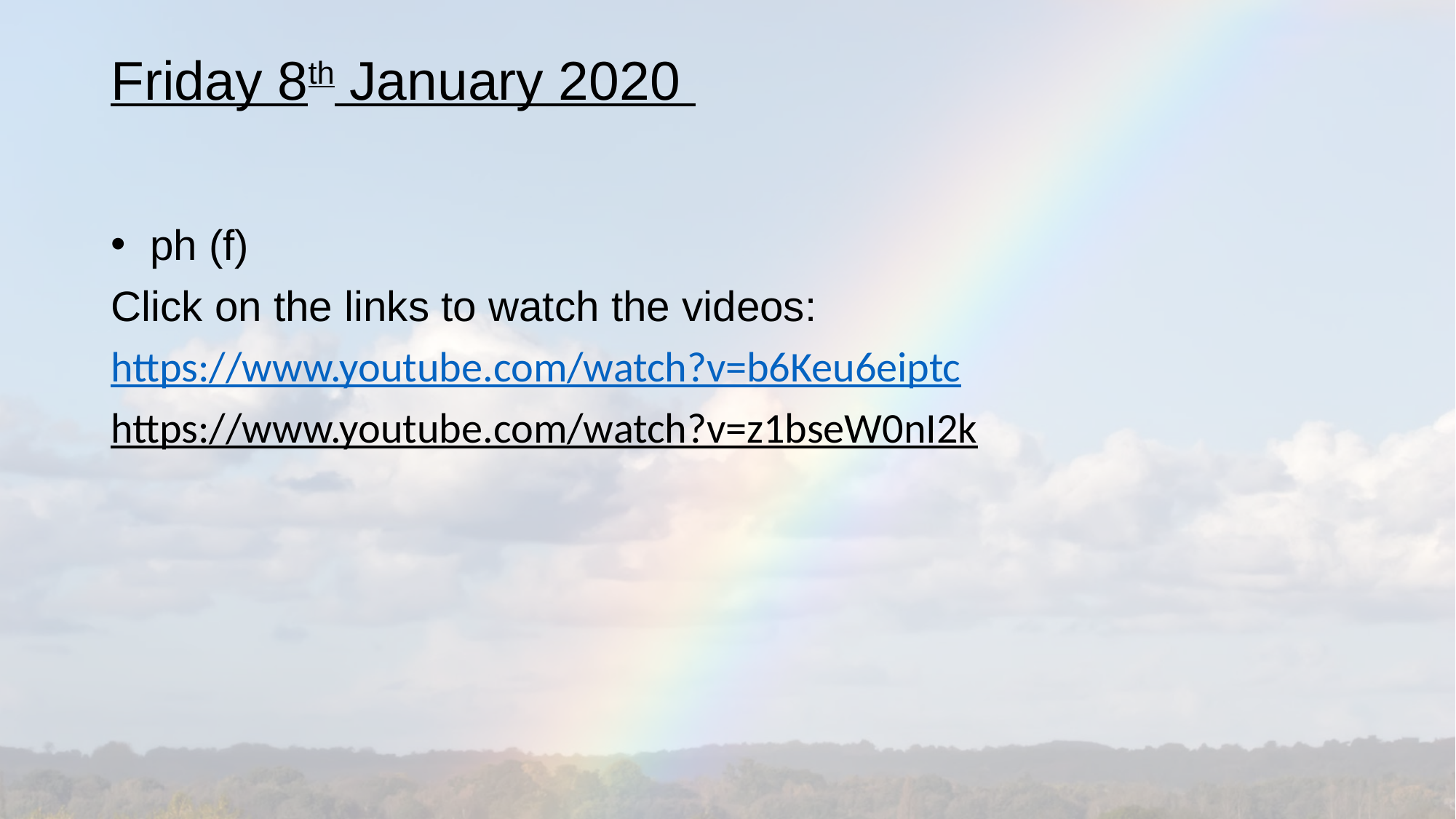

# Friday 8th January 2020
 ph (f)
Click on the links to watch the videos:
https://www.youtube.com/watch?v=b6Keu6eiptc
https://www.youtube.com/watch?v=z1bseW0nI2k